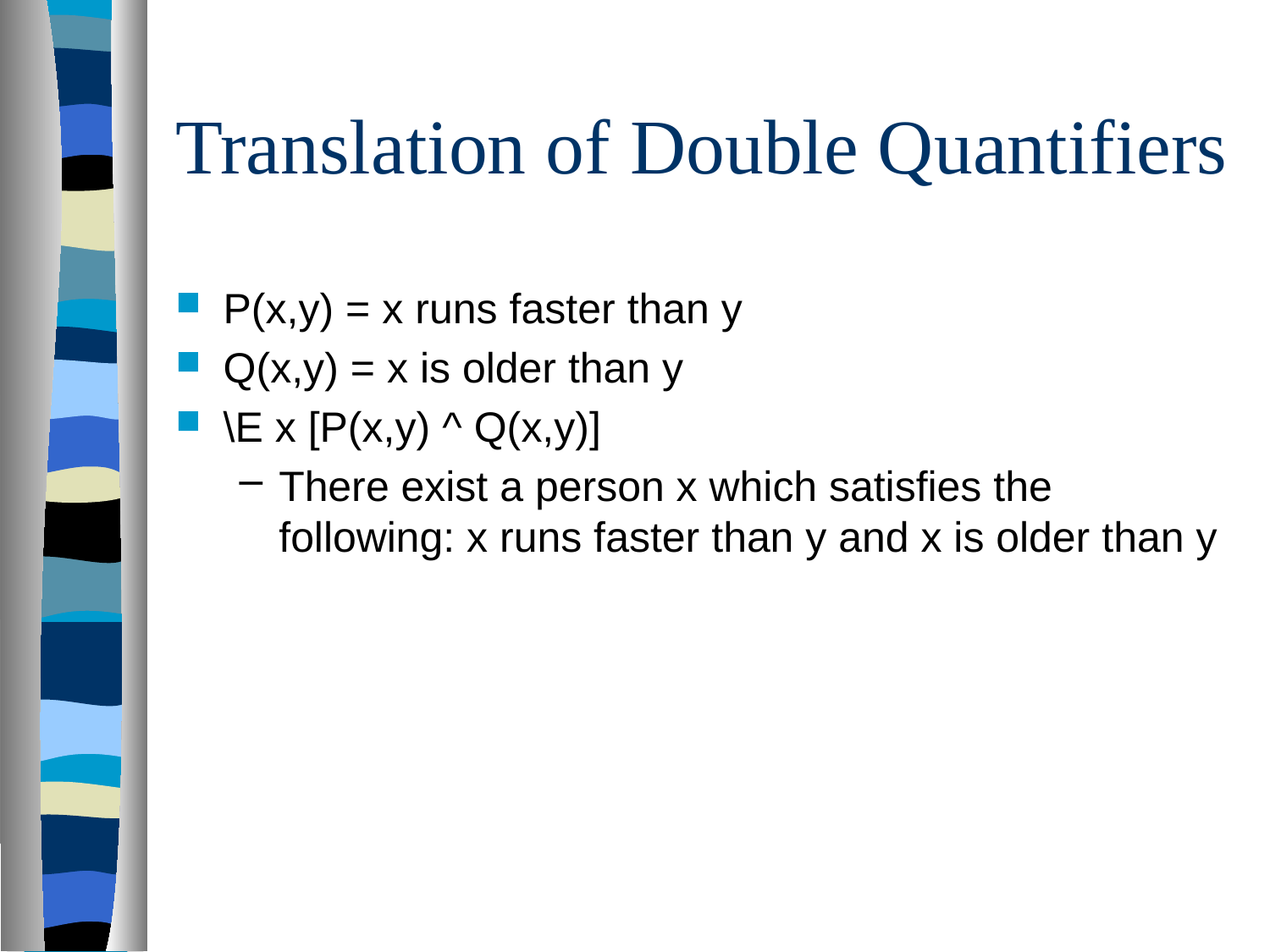

# Translation of Double Quantifiers
P(x,y) = x runs faster than y
Q(x,y) = x is older than y
\E x [P(x,y) ^ Q(x,y)]
There exist a person x which satisfies the following: x runs faster than y and x is older than y